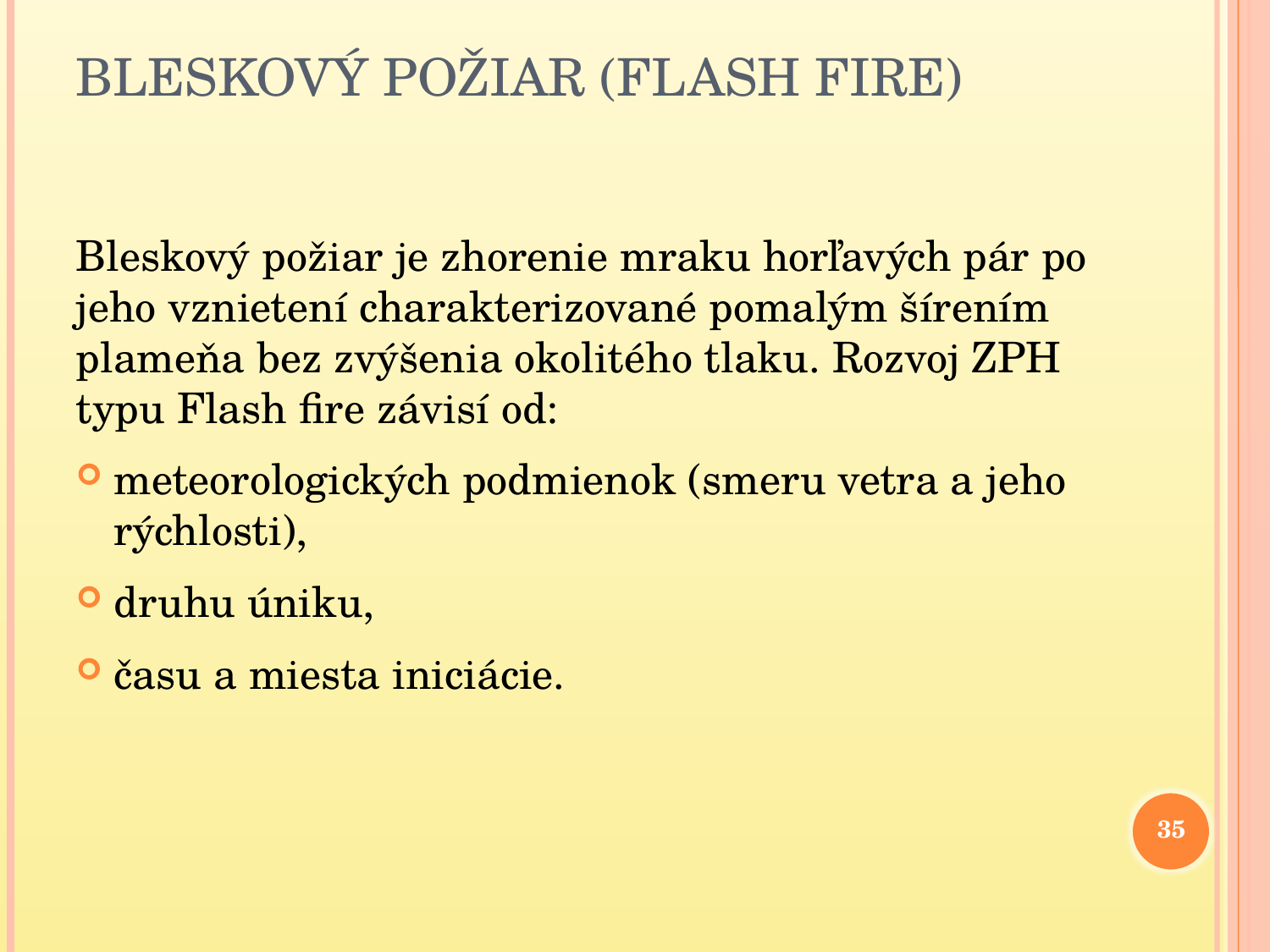

# Bleskový požiar (flash fire)
Bleskový požiar je zhorenie mraku horľavých pár po jeho vznietení charakterizované pomalým šírením plameňa bez zvýšenia okolitého tlaku. Rozvoj ZPH typu Flash fire závisí od:
meteorologických podmienok (smeru vetra a jeho rýchlosti),
druhu úniku,
času a miesta iniciácie.

35